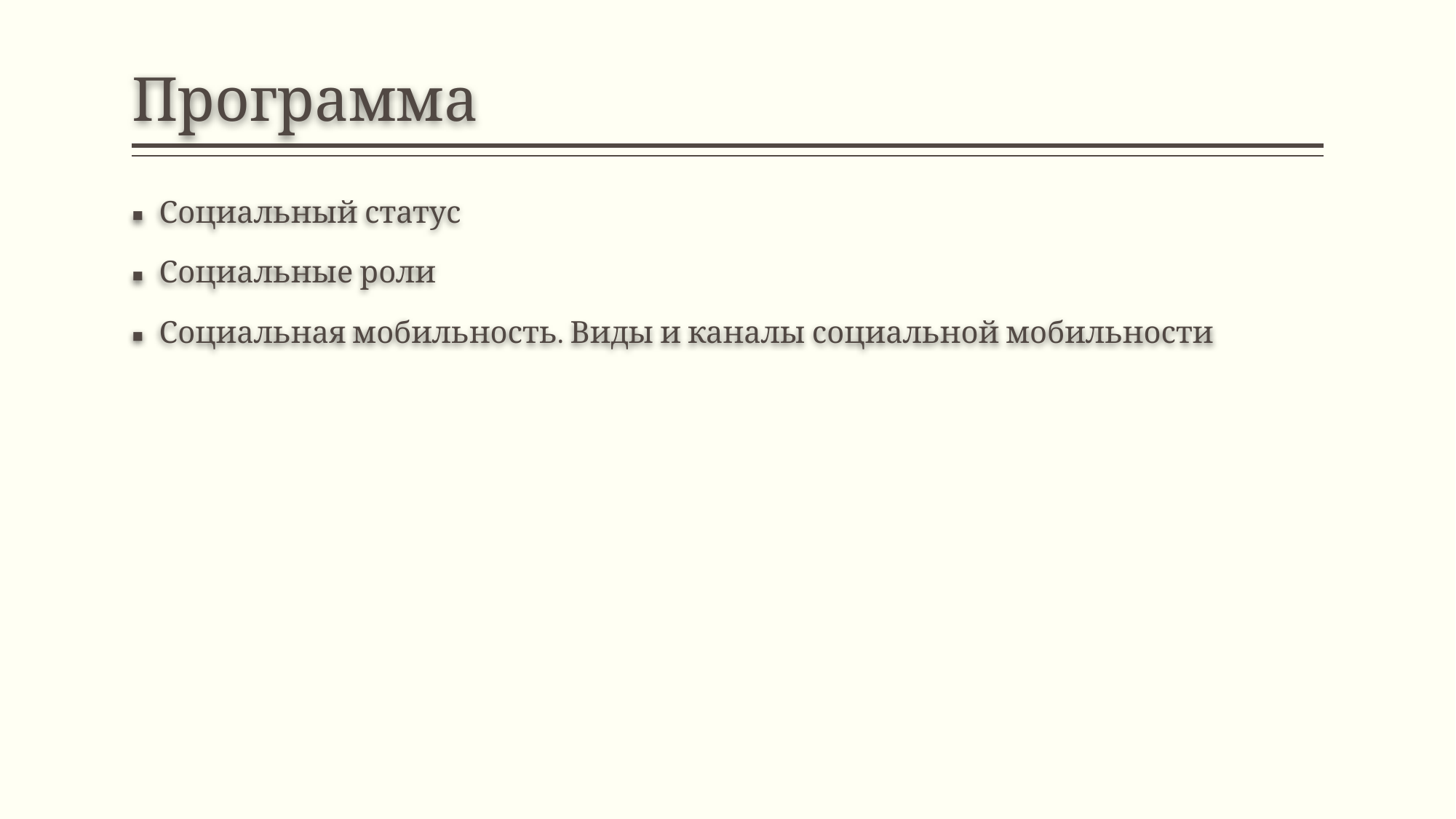

# Программа
Социальный статус
Социальные роли
Социальная мобильность. Виды и каналы социальной мобильности